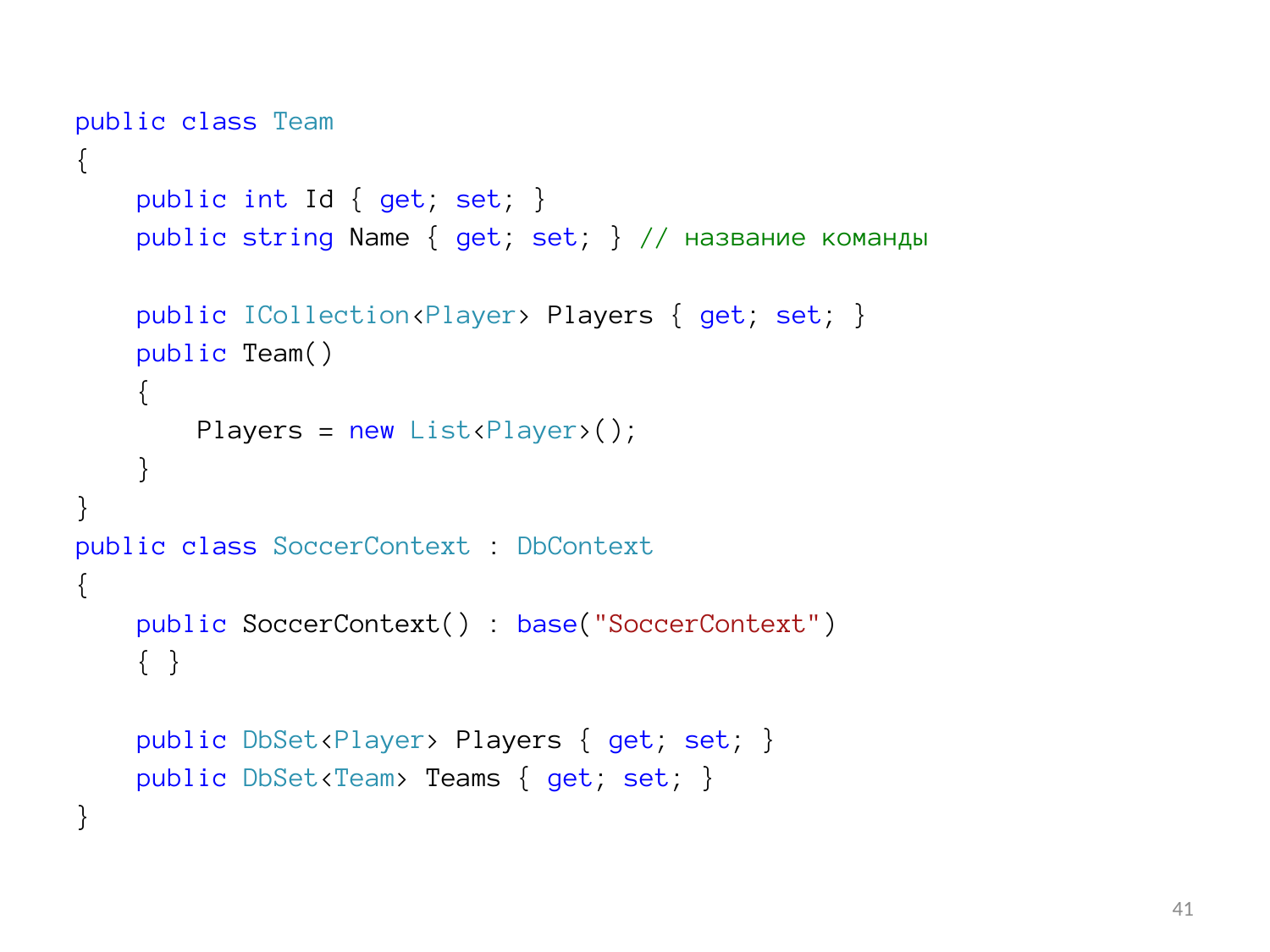

public class Team
{
    public int Id { get; set; }
    public string Name { get; set; } // название команды

    public ICollection<Player> Players { get; set; }
    public Team()
    {
        Players = new List<Player>();
    }
}
public class SoccerContext : DbContext
{
    public SoccerContext() : base("SoccerContext")
    { }

    public DbSet<Player> Players { get; set; }
    public DbSet<Team> Teams { get; set; }
}
41